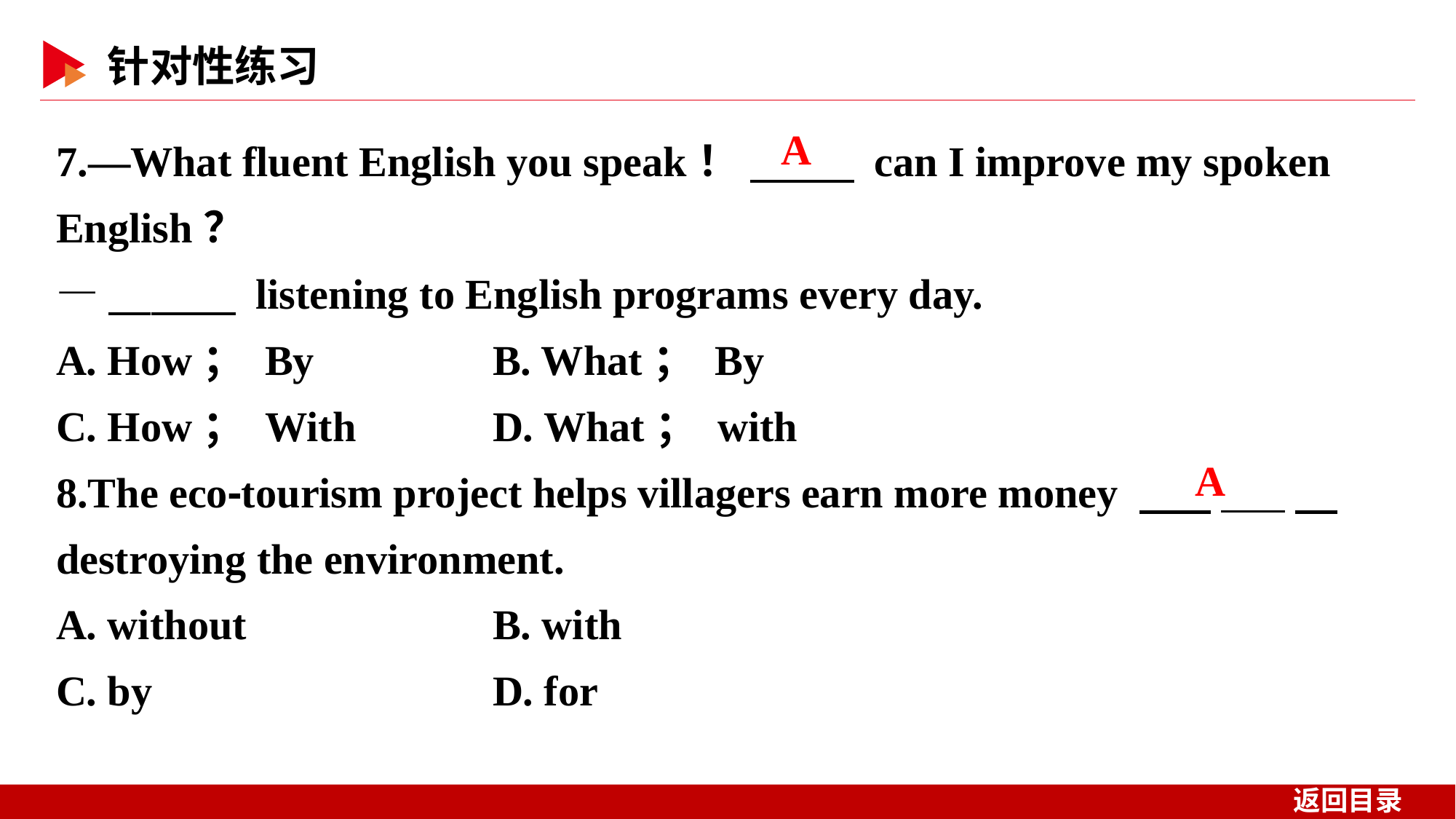

7.—What fluent English you speak！ 　  　 can I improve my spoken English？
—　　　 listening to English programs every day.
A. How； By          	B. What； By
C. How； With          	D. What； with
8.The eco⁃tourism project helps villagers earn more money 　   ___　 destroying the environment.
A. without                	B. with
C. by                		D. for
A
  A